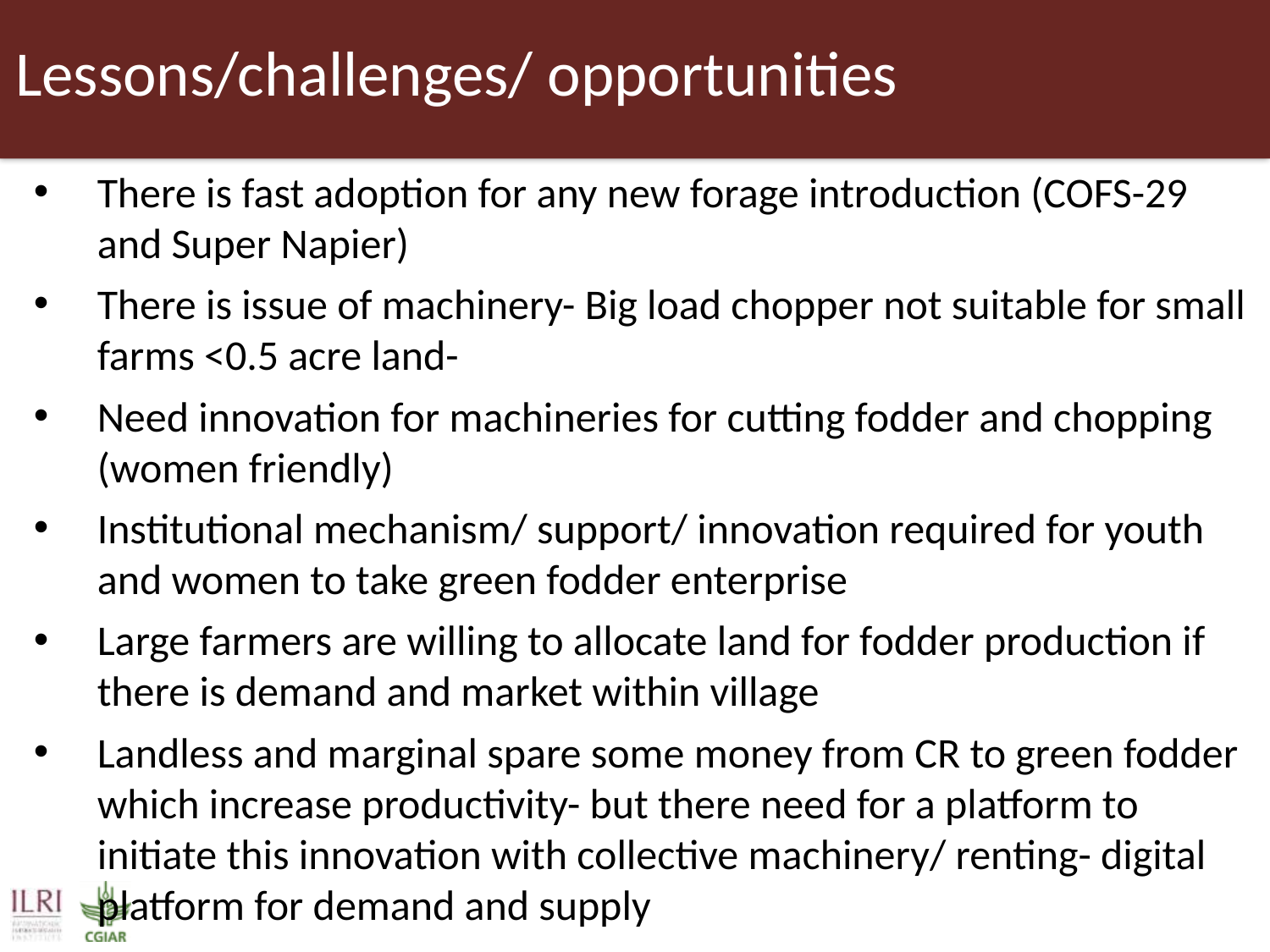

# Lessons/challenges/ opportunities
There is fast adoption for any new forage introduction (COFS-29 and Super Napier)
There is issue of machinery- Big load chopper not suitable for small farms <0.5 acre land-
Need innovation for machineries for cutting fodder and chopping (women friendly)
Institutional mechanism/ support/ innovation required for youth and women to take green fodder enterprise
Large farmers are willing to allocate land for fodder production if there is demand and market within village
Landless and marginal spare some money from CR to green fodder which increase productivity- but there need for a platform to initiate this innovation with collective machinery/ renting- digital platform for demand and supply